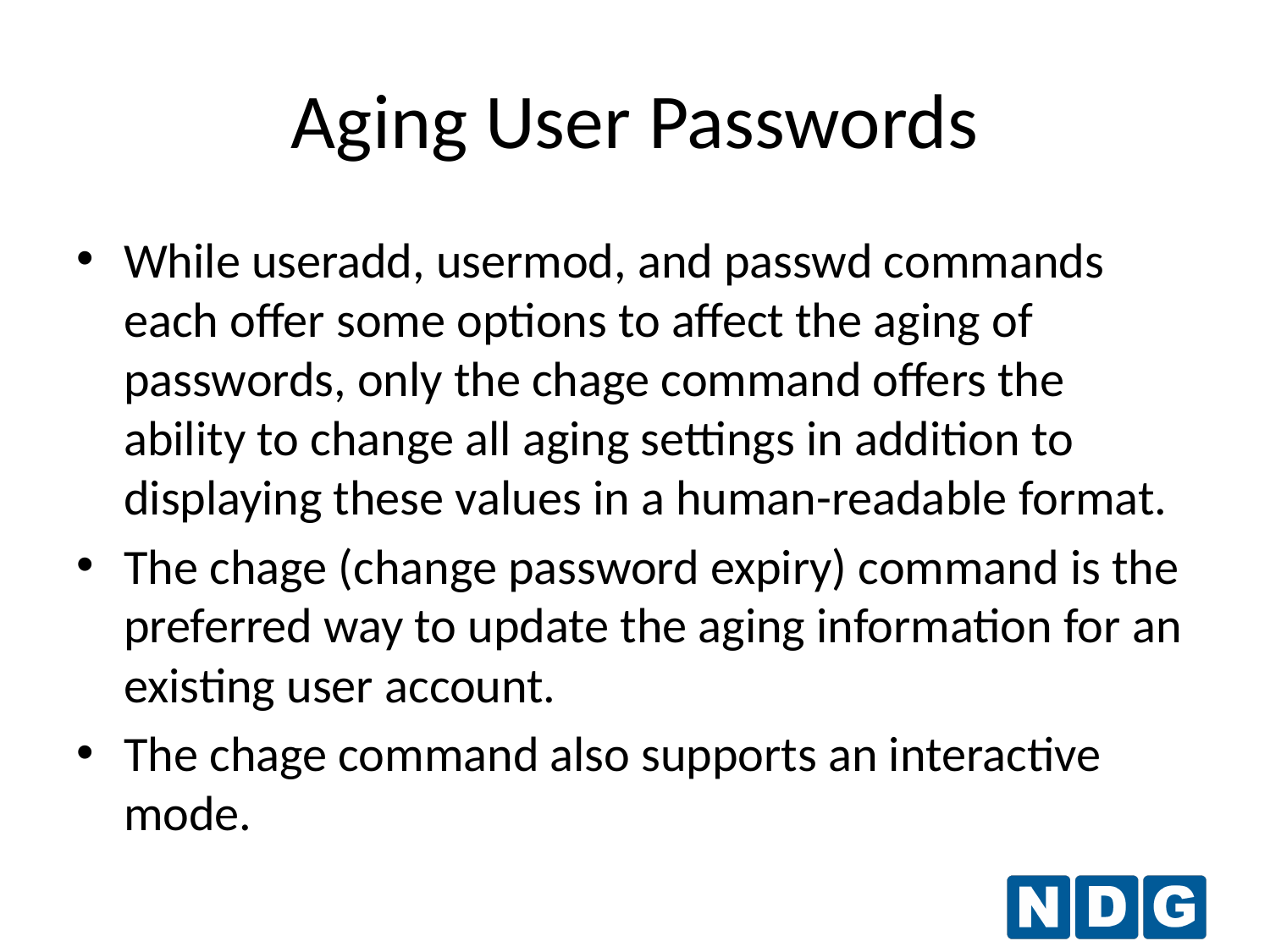

# Aging User Passwords
While useradd, usermod, and passwd commands each offer some options to affect the aging of passwords, only the chage command offers the ability to change all aging settings in addition to displaying these values in a human-readable format.
The chage (change password expiry) command is the preferred way to update the aging information for an existing user account.
The chage command also supports an interactive mode.